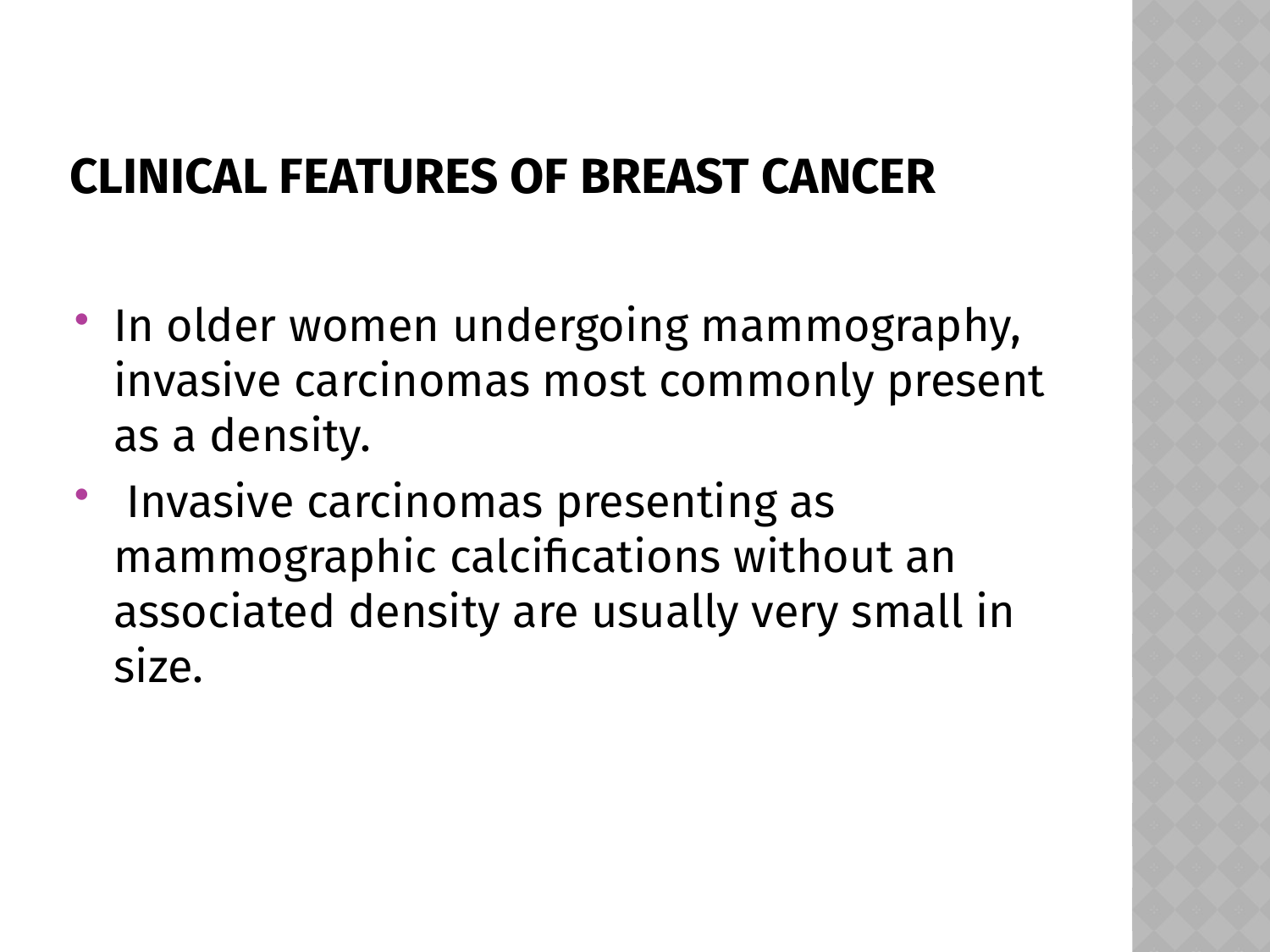

# CLINICAL FEATURES OF BREAST CANCER

In older women undergoing mammography, invasive carcinomas most commonly present as a density.
 Invasive carcinomas presenting as mammographic calcifications without an associated density are usually very small in size.